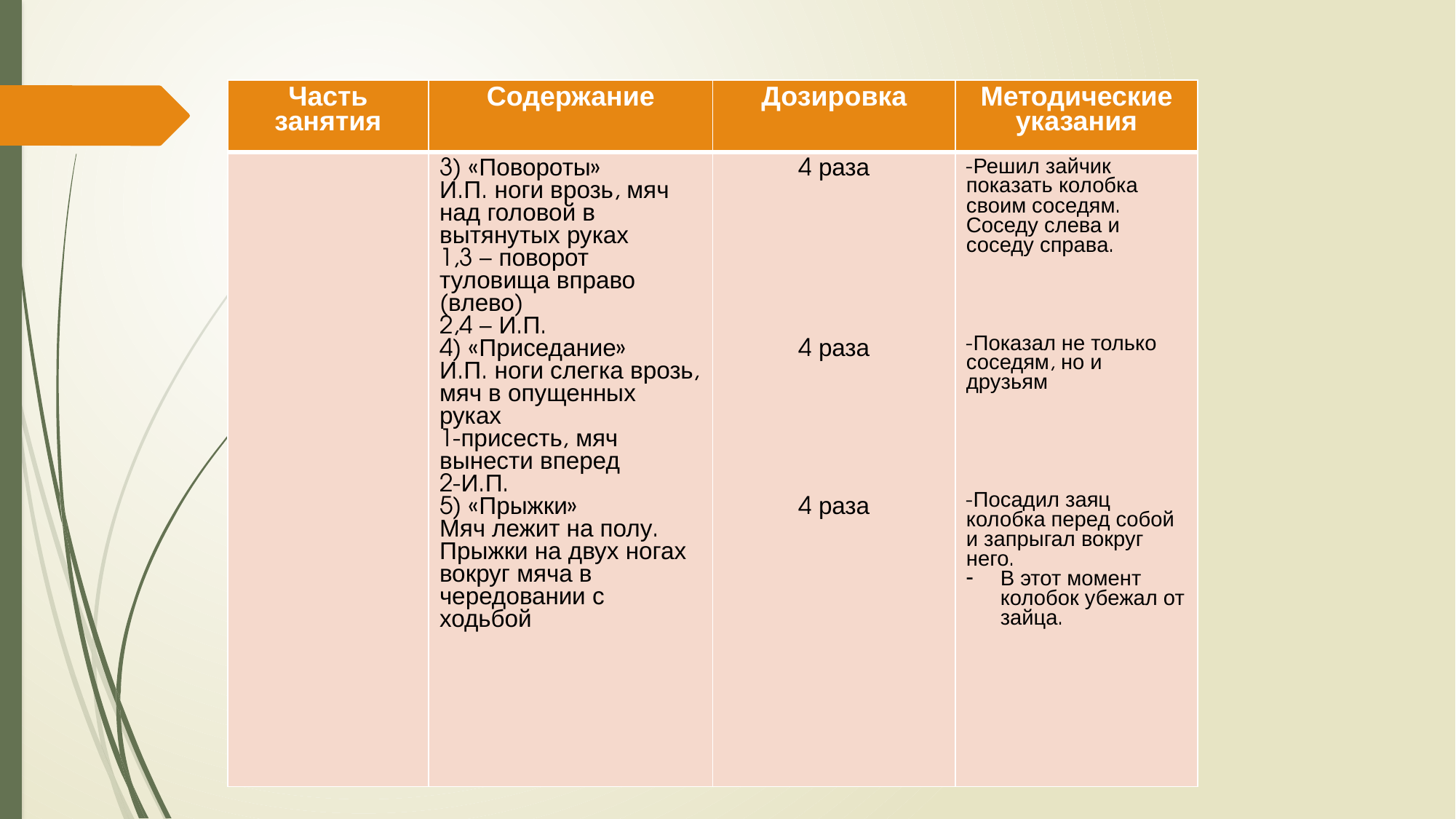

| Часть занятия | Содержание | Дозировка | Методические указания |
| --- | --- | --- | --- |
|  | 3) «Повороты» И.П. ноги врозь, мяч над головой в вытянутых руках 1,3 – поворот туловища вправо (влево) 2,4 – И.П. 4) «Приседание» И.П. ноги слегка врозь, мяч в опущенных руках 1-присесть, мяч вынести вперед 2-И.П. 5) «Прыжки» Мяч лежит на полу. Прыжки на двух ногах вокруг мяча в чередовании с ходьбой | 4 раза 4 раза 4 раза | -Решил зайчик показать колобка своим соседям. Соседу слева и соседу справа. -Показал не только соседям, но и друзьям -Посадил заяц колобка перед собой и запрыгал вокруг него. В этот момент колобок убежал от зайца. |